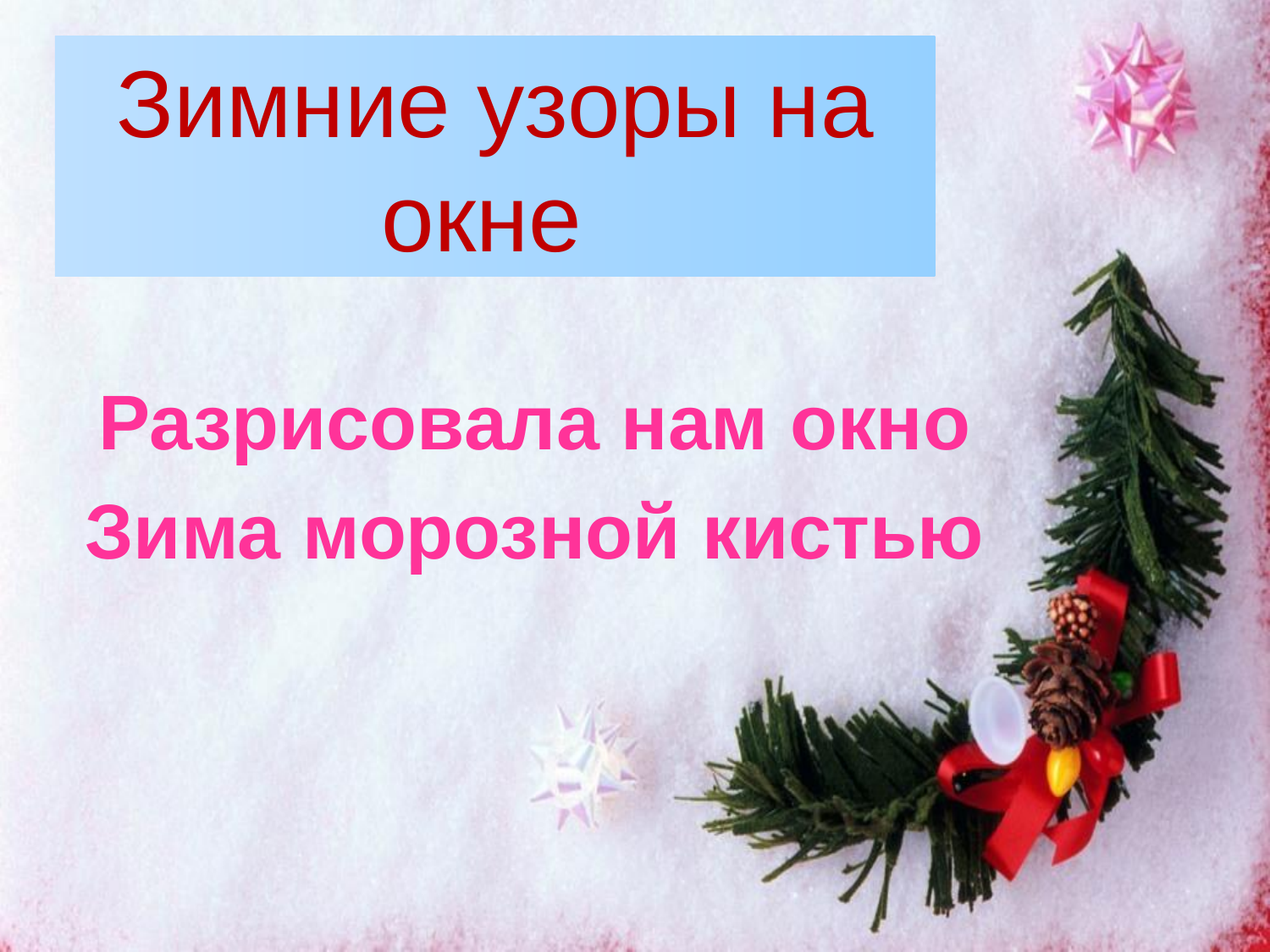

# Зимние узоры на окне
Разрисовала нам окно
Зима морозной кистью